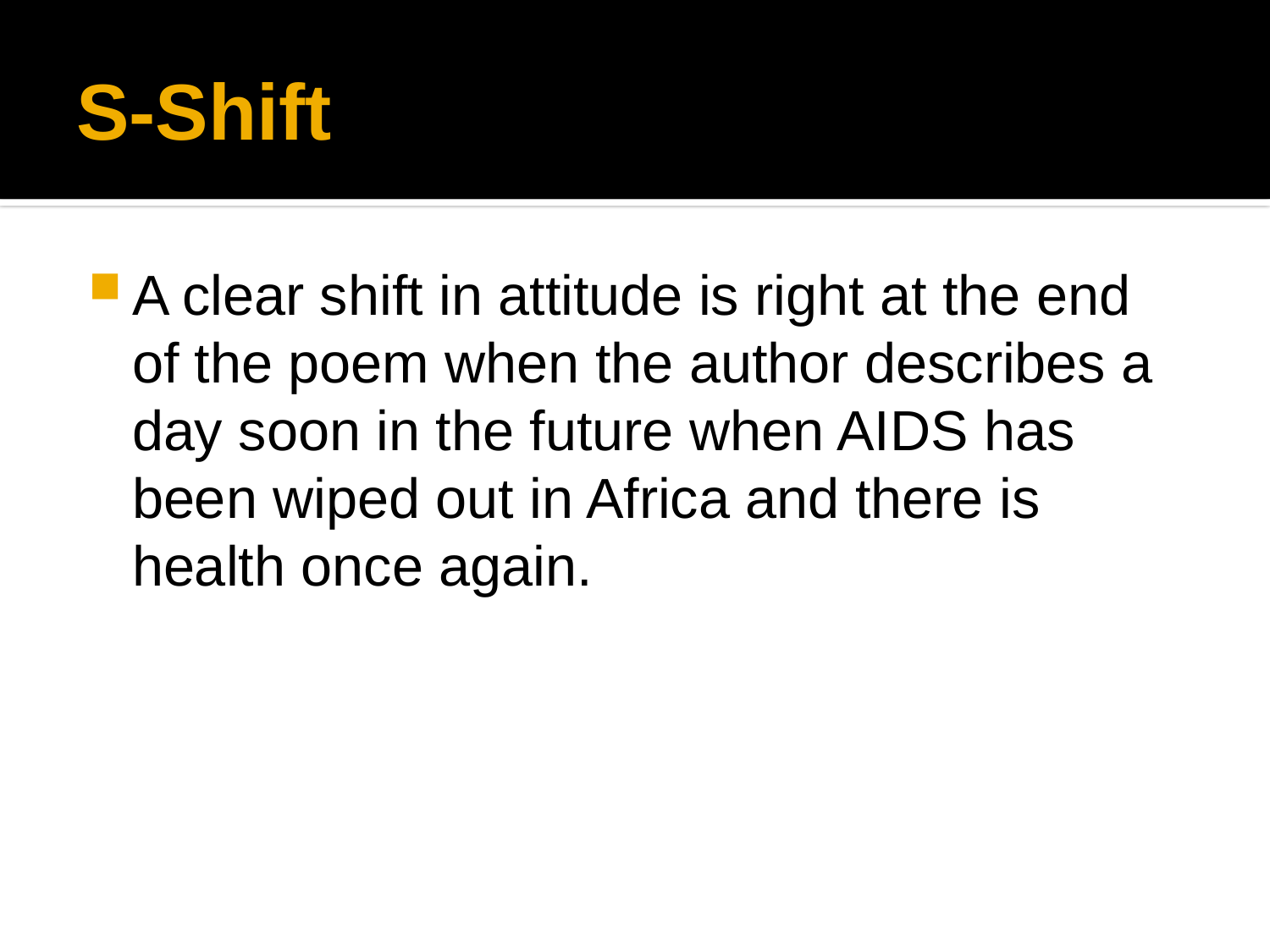

# S-Shift
A clear shift in attitude is right at the end of the poem when the author describes a day soon in the future when AIDS has been wiped out in Africa and there is health once again.